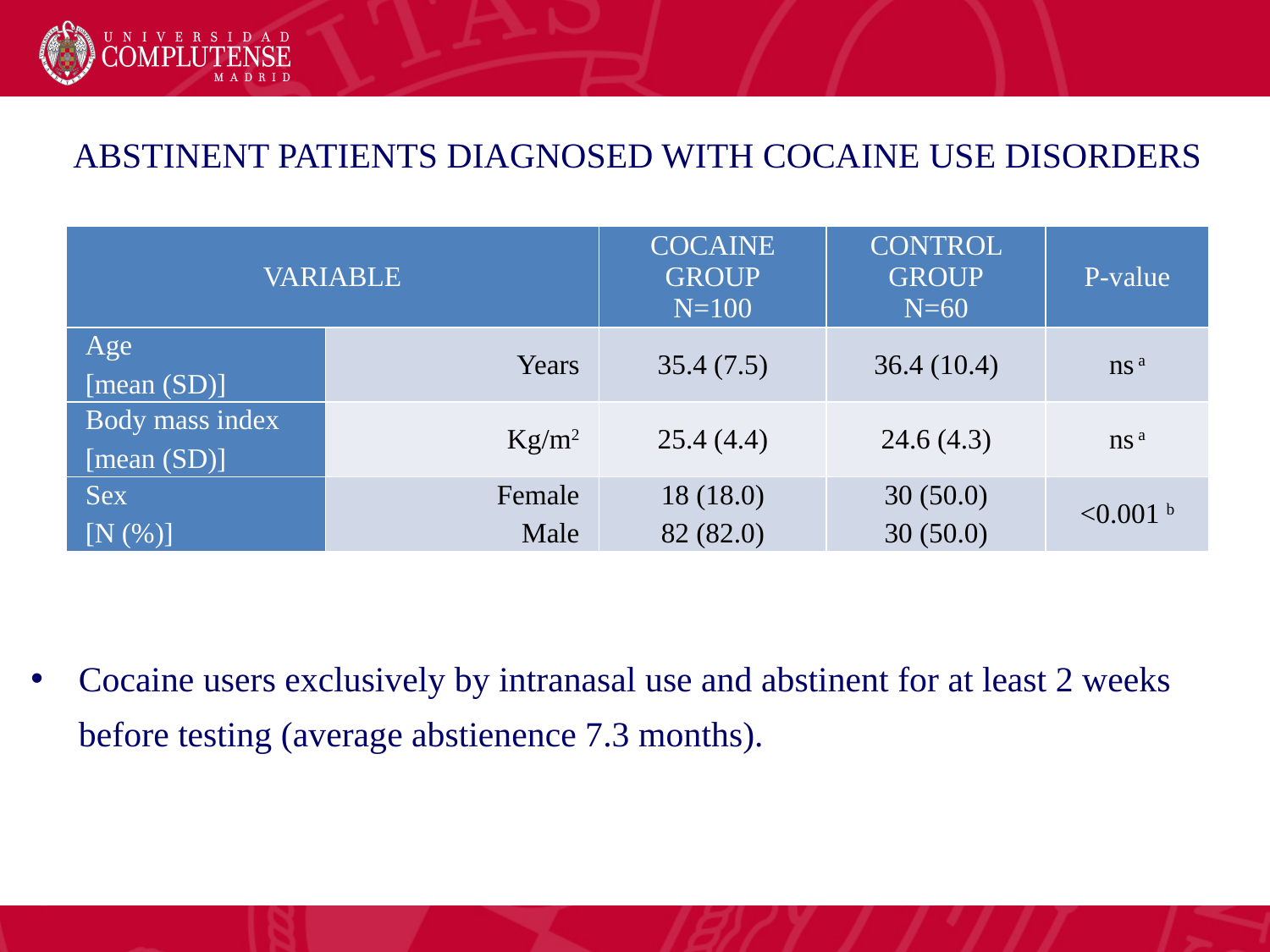

ABSTINENT PATIENTS DIAGNOSED WITH COCAINE USE DISORDERS
| VARIABLE |  | COCAINE GROUP N=100 | CONTROL GROUP N=60 | P-value |
| --- | --- | --- | --- | --- |
| Age [mean (SD)] | Years | 35.4 (7.5) | 36.4 (10.4) | ns a |
| Body mass index [mean (SD)] | Kg/m2 | 25.4 (4.4) | 24.6 (4.3) | ns a |
| Sex [N (%)] | Female Male | 18 (18.0) 82 (82.0) | 30 (50.0) 30 (50.0) | <0.001 b |
Cocaine users exclusively by intranasal use and abstinent for at least 2 weeks before testing (average abstienence 7.3 months).